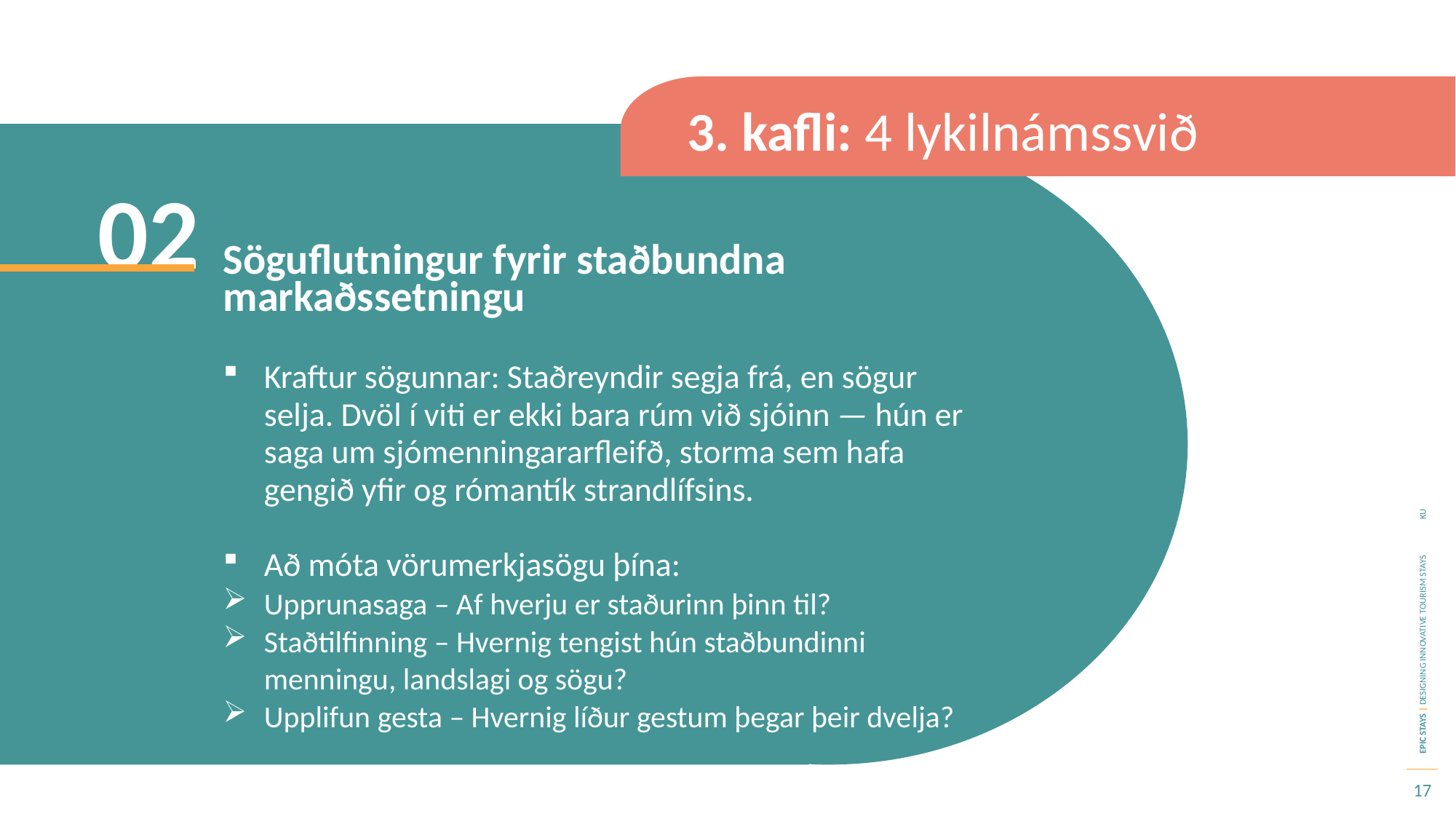

3. kafli: 4 lykilnámssvið
02
Söguflutningur fyrir staðbundna markaðssetningu

Kraftur sögunnar: Staðreyndir segja frá, en sögur selja. Dvöl í viti er ekki bara rúm við sjóinn — hún er saga um sjómenningararfleifð, storma sem hafa gengið yfir og rómantík strandlífsins.

Að móta vörumerkjasögu þína:
Uppruna­saga – Af hverju er staðurinn þinn til?
Staðtilfinning – Hvernig tengist hún staðbundinni menningu, landslagi og sögu?
Upplifun gesta – Hvernig líður gestum þegar þeir dvelja?

17